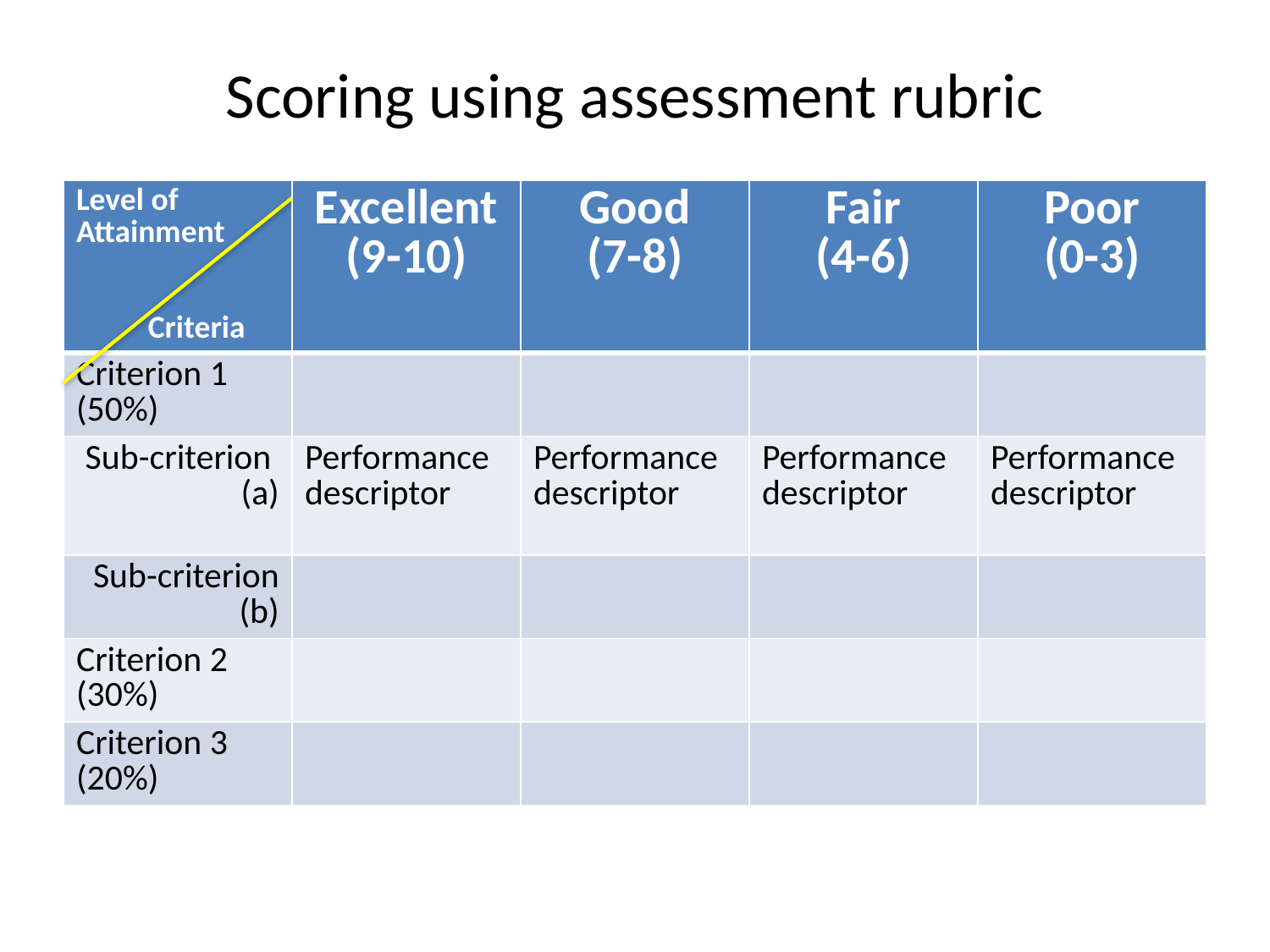

# Scoring using assessment rubric
| Level of Attainment Criteria | Excellent (9-10) | Good (7-8) | Fair (4-6) | Poor (0-3) |
| --- | --- | --- | --- | --- |
| Criterion 1 (50%) |  |  |  |  |
| Sub-criterion (a) | Performance descriptor | Performance descriptor | Performance descriptor | Performance descriptor |
| Sub-criterion (b) |  |  |  |  |
| Criterion 2 (30%) |  |  |  |  |
| Criterion 3 (20%) |  |  |  |  |